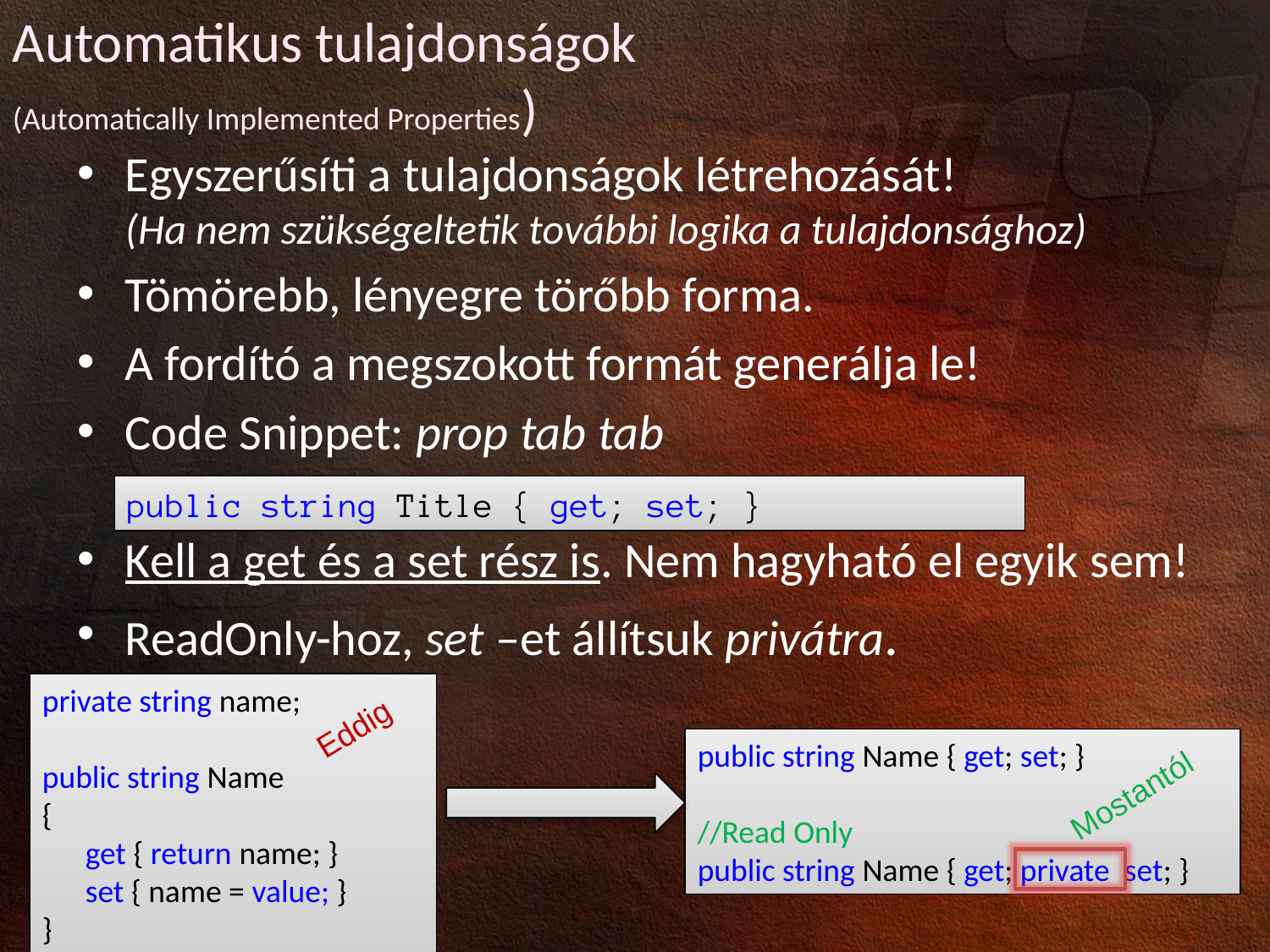

Automatikus tulajdonságok
(Automatically Implemented Properties)
Egyszerűsíti a tulajdonságok létrehozását!
(Ha nem szükségeltetik további logika a tulajdonsághoz)
Tömörebb, lényegre törőbb forma.
A fordító a megszokott formát generálja le!
Code Snippet: prop tab tab
Kell a get és a set rész is. Nem hagyható el egyik sem!
ReadOnly-hoz, set –et állítsuk privátra.

public string Title { get; set; }
private string name;

public string Name
{
      get { return name; }
      set { name = value; }
}
Eddig
public string Name { get; set; }

//Read Only
public string Name { get; private  set; }
Mostantól